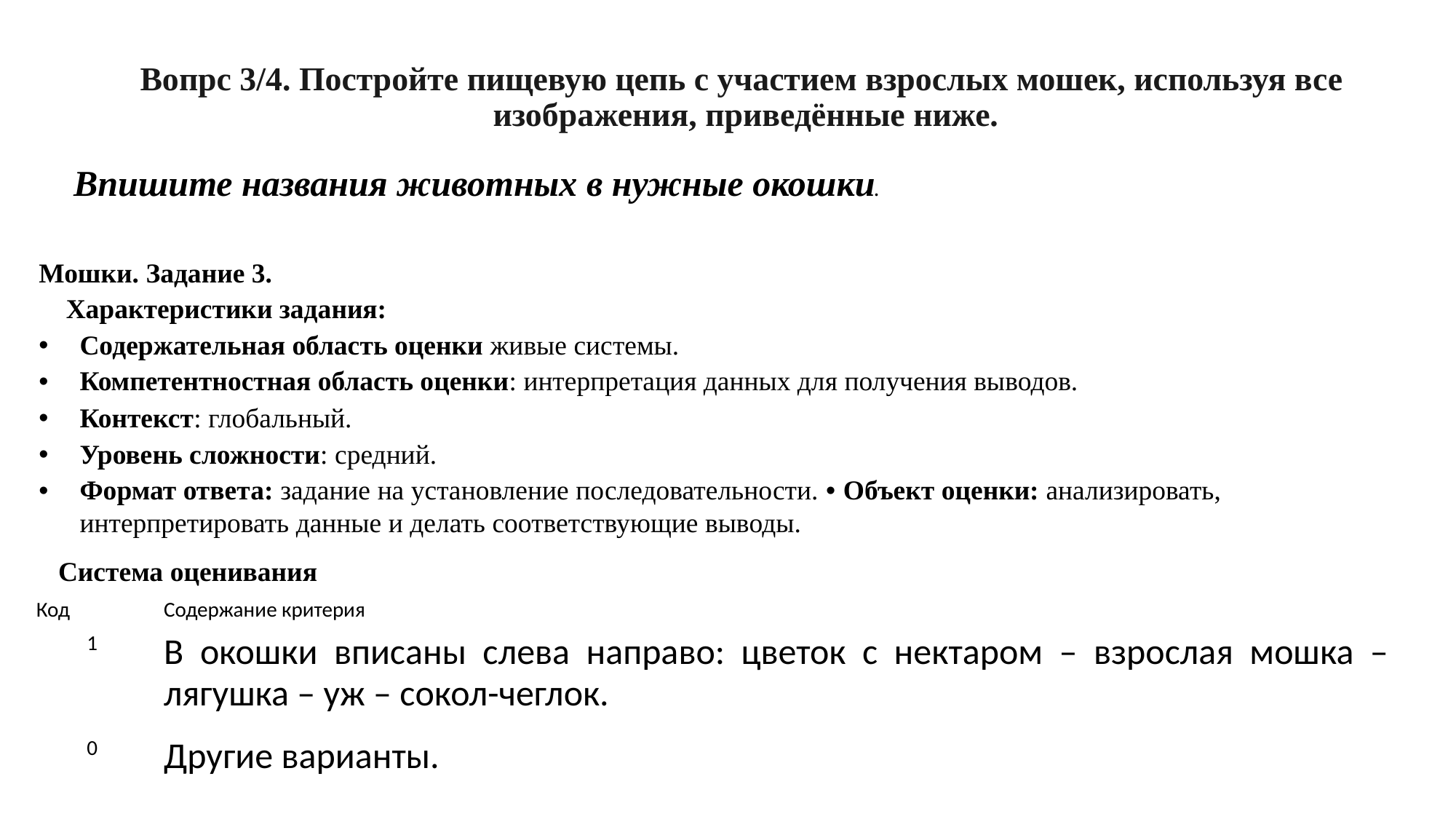

# Вопрс 3/4. Постройте пищевую цепь с участием взрослых мошек, используя все изображения, приведённые ниже.
Впишите названия животных в нужные окошки.
Мошки. Задание 3.
Характеристики задания:
Содержательная область оценки живые системы.
Компетентностная область оценки: интерпретация данных для получения выводов.
Контекст: глобальный.
Уровень сложности: средний.
Формат ответа: задание на установление последовательности. • Объект оценки: анализировать, интерпретировать данные и делать соответствующие выводы.
Система оценивания
| Код | Содержание критерия |
| --- | --- |
| 1 | В окошки вписаны слева направо: цветок с нектаром – взрослая мошка – лягушка – уж – сокол-чеглок. |
| 0 | Другие варианты. |